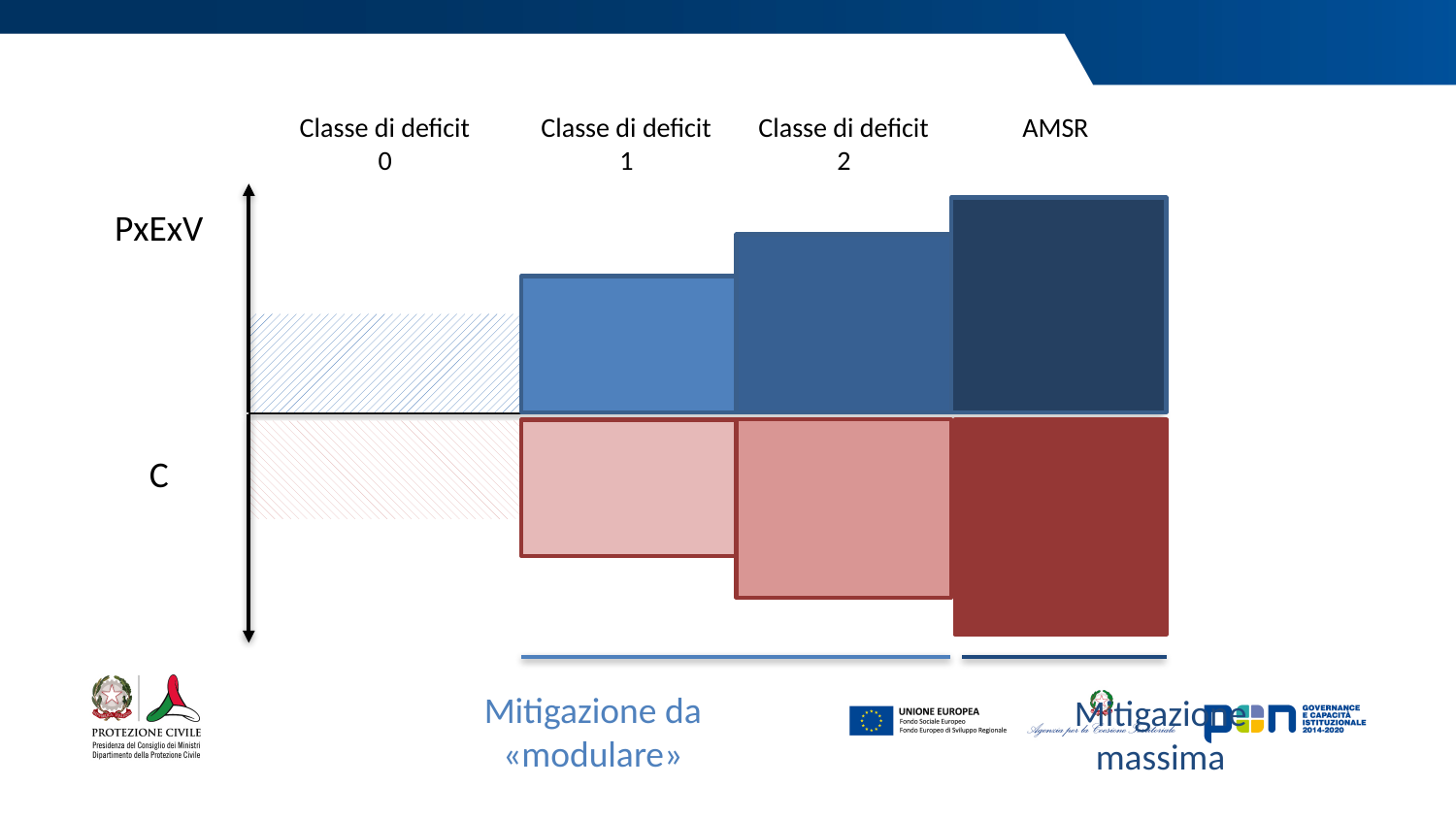

Classe di deficit 2
AMSR
Classe di deficit 0
Classe di deficit 1

PxExV

C
Mitigazione da «modulare»
Mitigazione massima